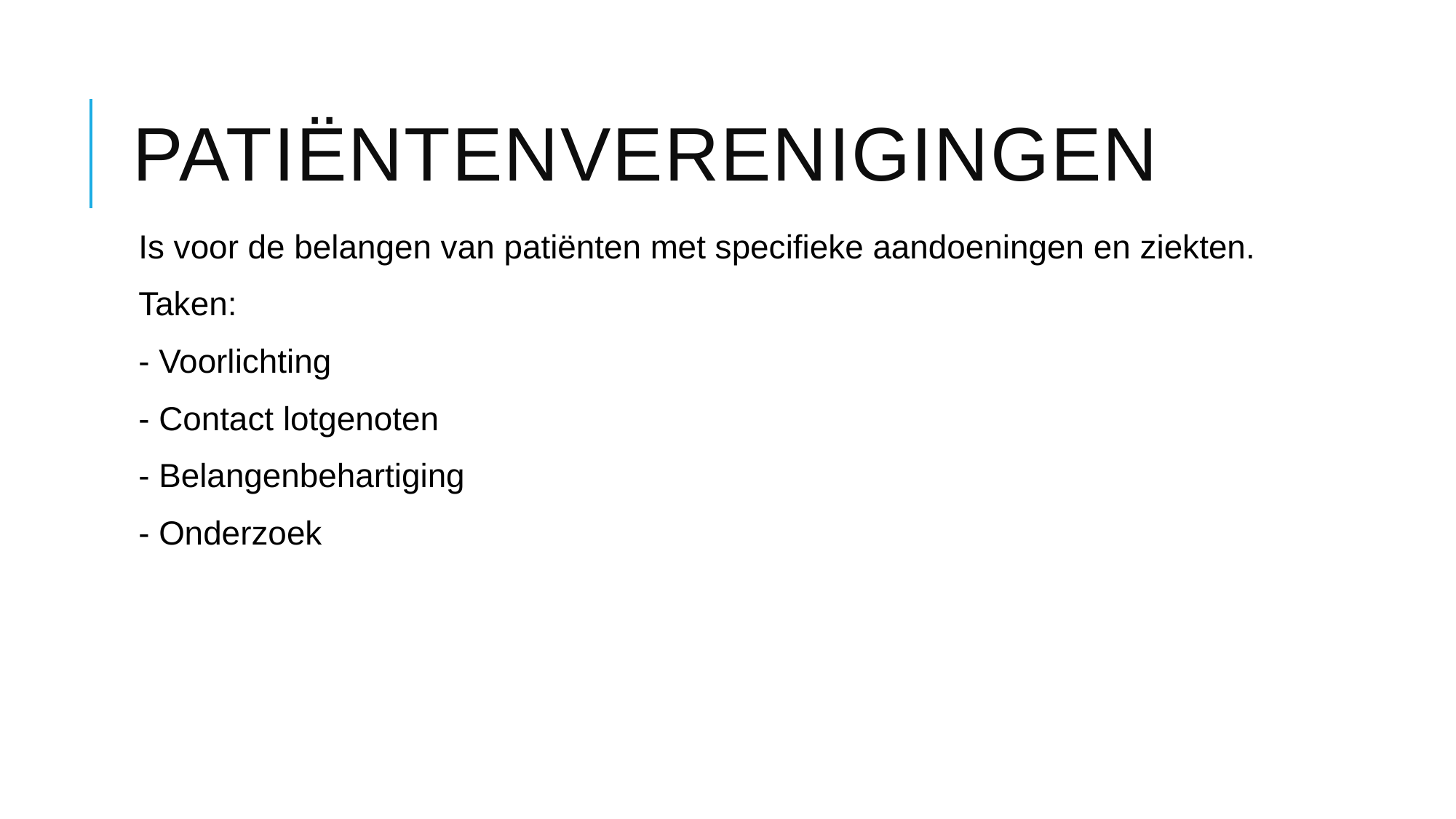

# Patiëntenverenigingen
Is voor de belangen van patiënten met specifieke aandoeningen en ziekten.
Taken:
- Voorlichting
- Contact lotgenoten
- Belangenbehartiging
- Onderzoek